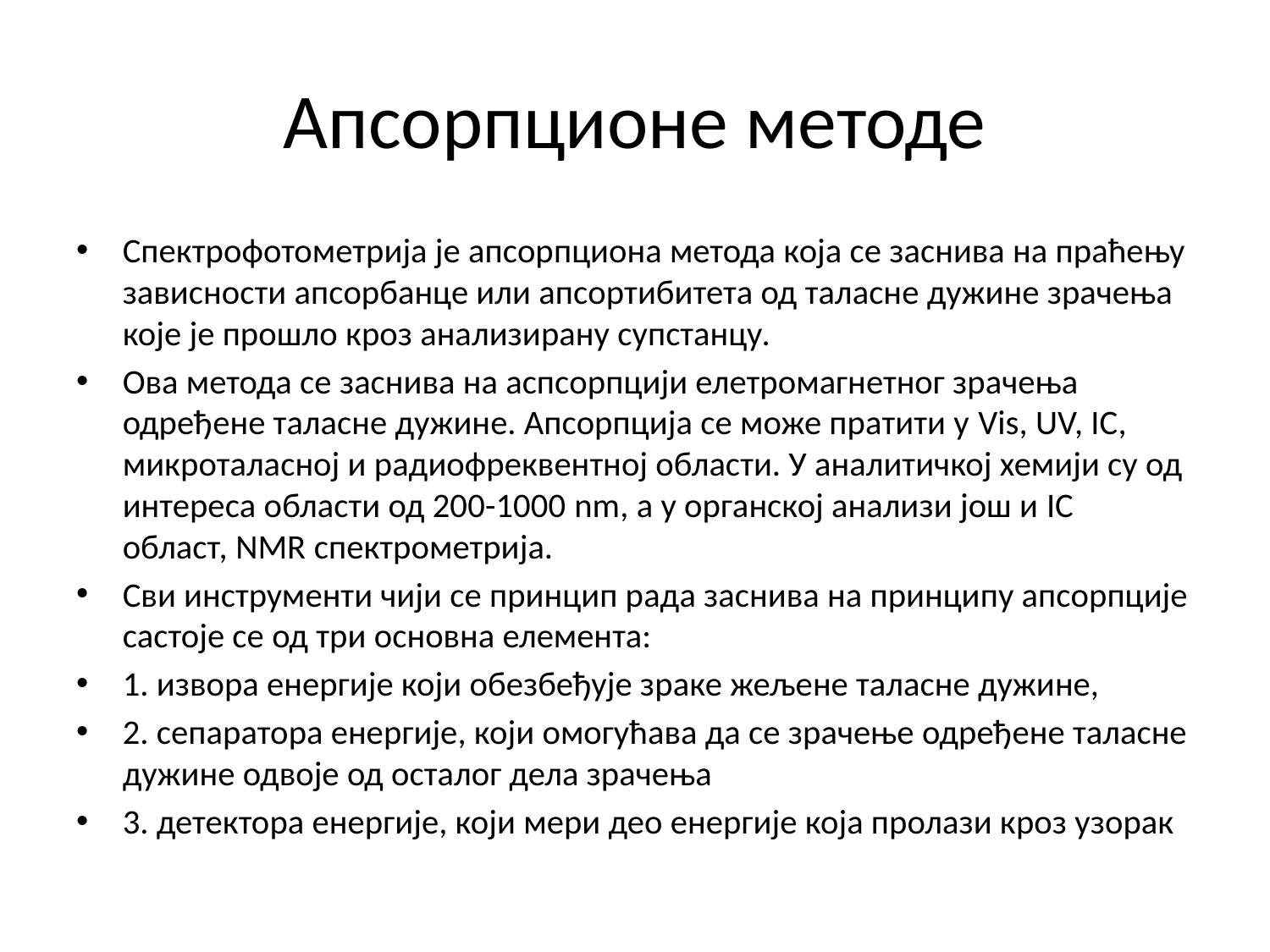

# Апсорпционе методе
Спектрофотометрија је апсорпциона метода која се заснива на праћењу зависности апсорбанце или апсортибитета од таласне дужине зрачења које је прошло кроз анализирану супстанцу.
Ова метода се заснива на аспсорпцији елетромагнетног зрачења одређене таласне дужине. Апсорпција се може пратити у Vis, UV, IC, микроталасној и радиофреквентној области. У аналитичкој хемији су од интереса области од 200-1000 nm, а у органској анализи још и IC  област, NMR спектрометрија.
Сви инструменти чији се принцип рада заснива на принципу апсорпције састоје се од три основна елемента:
1. извора енергије који обезбеђује зраке жељене таласне дужине,
2. сепаратора енергије, који омогућава да се зрачење одређене таласне дужине одвоје од осталог дела зрачења
3. детектора енергије, који мери део енергије која пролази кроз узорак